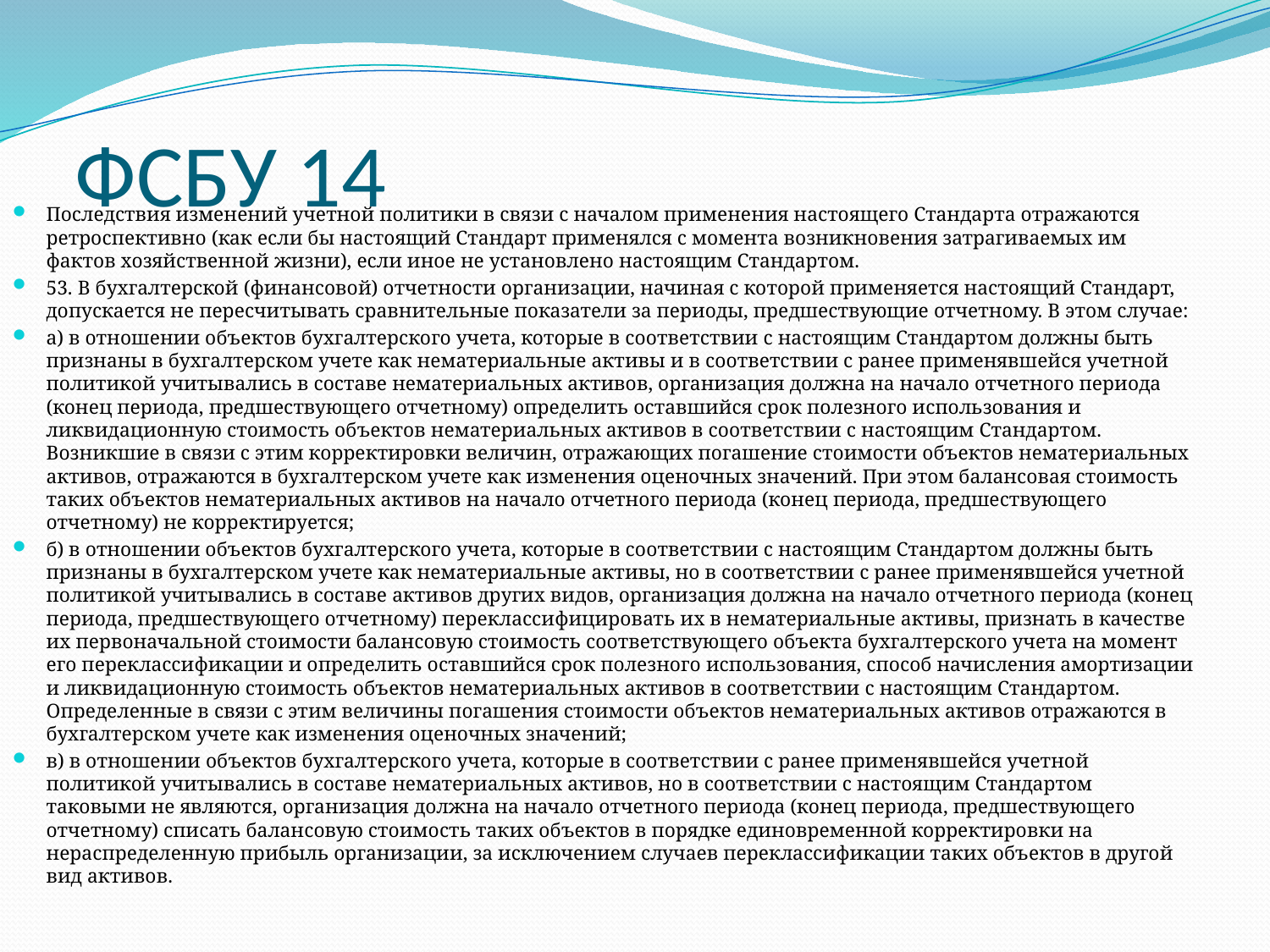

# ФСБУ 14
Последствия изменений учетной политики в связи с началом применения настоящего Стандарта отражаются ретроспективно (как если бы настоящий Стандарт применялся с момента возникновения затрагиваемых им фактов хозяйственной жизни), если иное не установлено настоящим Стандартом.
53. В бухгалтерской (финансовой) отчетности организации, начиная с которой применяется настоящий Стандарт, допускается не пересчитывать сравнительные показатели за периоды, предшествующие отчетному. В этом случае:
а) в отношении объектов бухгалтерского учета, которые в соответствии с настоящим Стандартом должны быть признаны в бухгалтерском учете как нематериальные активы и в соответствии с ранее применявшейся учетной политикой учитывались в составе нематериальных активов, организация должна на начало отчетного периода (конец периода, предшествующего отчетному) определить оставшийся срок полезного использования и ликвидационную стоимость объектов нематериальных активов в соответствии с настоящим Стандартом. Возникшие в связи с этим корректировки величин, отражающих погашение стоимости объектов нематериальных активов, отражаются в бухгалтерском учете как изменения оценочных значений. При этом балансовая стоимость таких объектов нематериальных активов на начало отчетного периода (конец периода, предшествующего отчетному) не корректируется;
б) в отношении объектов бухгалтерского учета, которые в соответствии с настоящим Стандартом должны быть признаны в бухгалтерском учете как нематериальные активы, но в соответствии с ранее применявшейся учетной политикой учитывались в составе активов других видов, организация должна на начало отчетного периода (конец периода, предшествующего отчетному) переклассифицировать их в нематериальные активы, признать в качестве их первоначальной стоимости балансовую стоимость соответствующего объекта бухгалтерского учета на момент его переклассификации и определить оставшийся срок полезного использования, способ начисления амортизации и ликвидационную стоимость объектов нематериальных активов в соответствии с настоящим Стандартом. Определенные в связи с этим величины погашения стоимости объектов нематериальных активов отражаются в бухгалтерском учете как изменения оценочных значений;
в) в отношении объектов бухгалтерского учета, которые в соответствии с ранее применявшейся учетной политикой учитывались в составе нематериальных активов, но в соответствии с настоящим Стандартом таковыми не являются, организация должна на начало отчетного периода (конец периода, предшествующего отчетному) списать балансовую стоимость таких объектов в порядке единовременной корректировки на нераспределенную прибыль организации, за исключением случаев переклассификации таких объектов в другой вид активов.